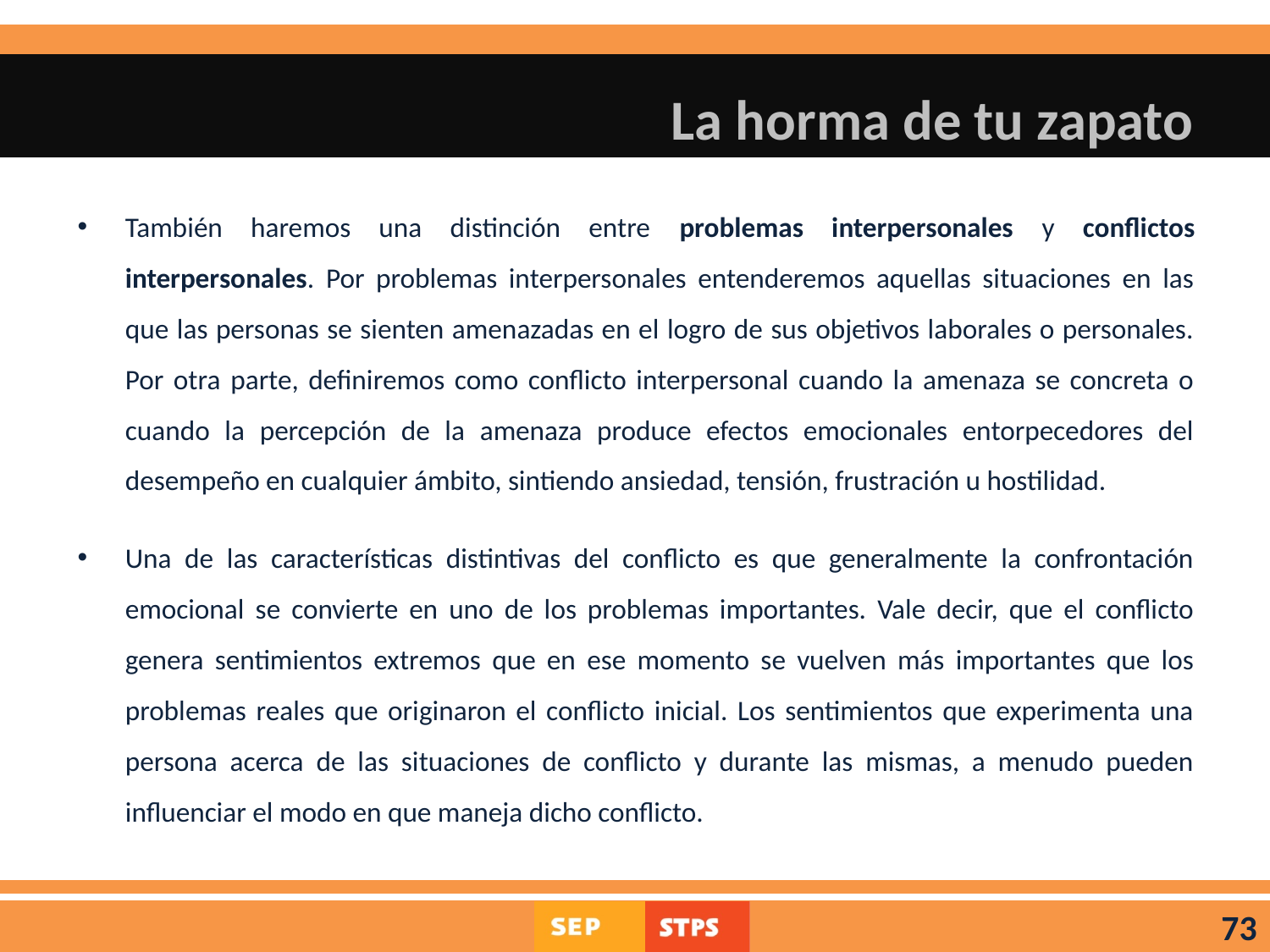

# La horma de tu zapato
También haremos una distinción entre problemas interpersonales y conflictos interpersonales. Por problemas interpersonales entenderemos aquellas situaciones en las que las personas se sienten amenazadas en el logro de sus objetivos laborales o personales. Por otra parte, definiremos como conflicto interpersonal cuando la amenaza se concreta o cuando la percepción de la amenaza produce efectos emocionales entorpecedores del desempeño en cualquier ámbito, sintiendo ansiedad, tensión, frustración u hostilidad.

Una de las características distintivas del conflicto es que generalmente la confrontación emocional se convierte en uno de los problemas importantes. Vale decir, que el conflicto genera sentimientos extremos que en ese momento se vuelven más importantes que los problemas reales que originaron el conflicto inicial. Los sentimientos que experimenta una persona acerca de las situaciones de conflicto y durante las mismas, a menudo pueden influenciar el modo en que maneja dicho conflicto.
73